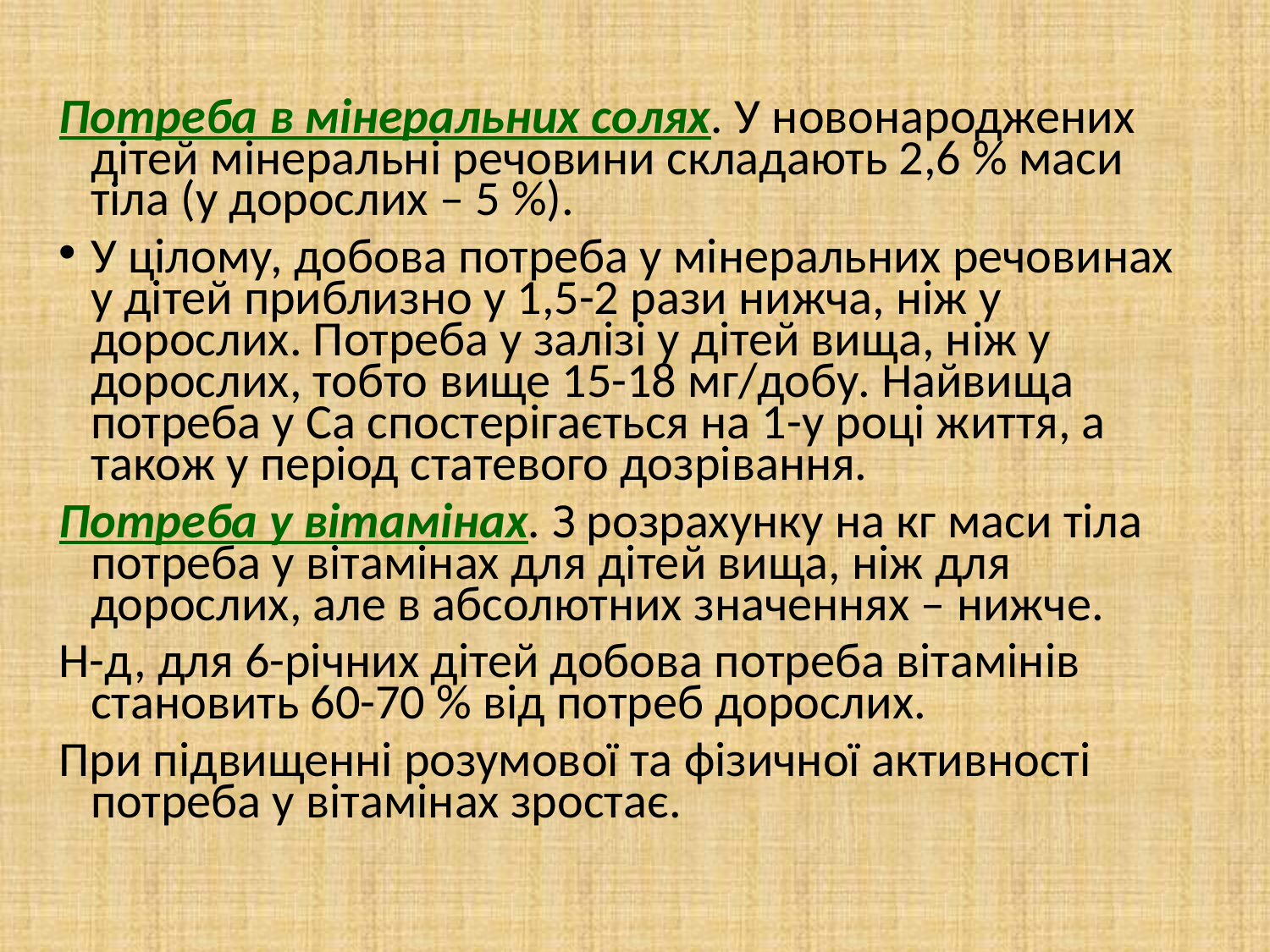

Потреба в мінеральних солях. У новонароджених дітей мінеральні речовини складають 2,6 % маси тіла (у дорослих – 5 %).
У цілому, добова потреба у мінеральних речовинах у дітей приблизно у 1,5-2 рази нижча, ніж у дорослих. Потреба у залізі у дітей вища, ніж у дорослих, тобто вище 15-18 мг/добу. Найвища потреба у Са спостерігається на 1-у році життя, а також у період статевого дозрівання.
Потреба у вітамінах. З розрахунку на кг маси тіла потреба у вітамінах для дітей вища, ніж для дорослих, але в абсолютних значеннях – нижче.
Н-д, для 6-річних дітей добова потреба вітамінів становить 60-70 % від потреб дорослих.
При підвищенні розумової та фізичної активності потреба у вітамінах зростає.